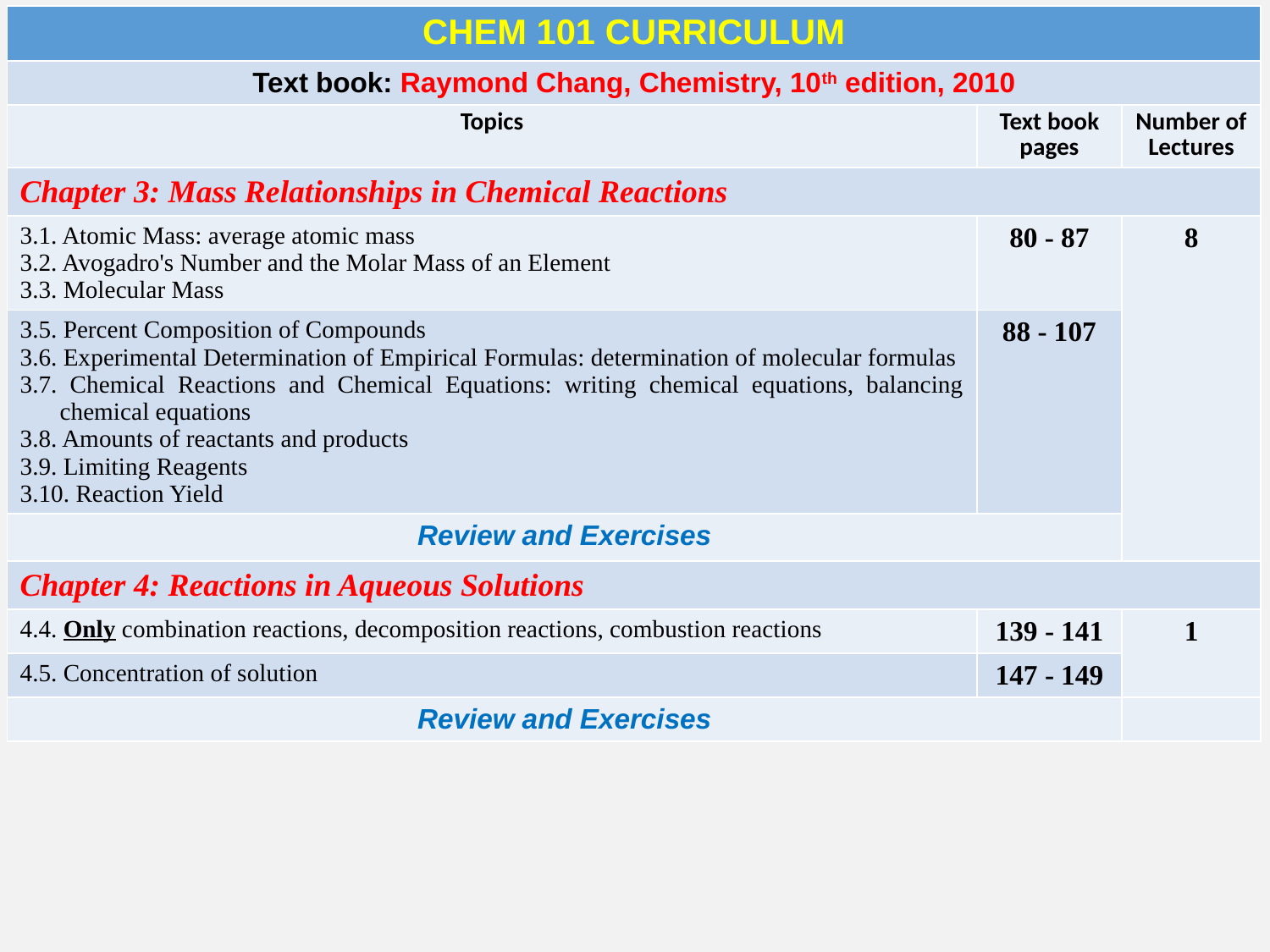

| CHEM 101 CURRICULUM |  |  |
| --- | --- | --- |
| Text book: Raymond Chang, Chemistry, 10th edition, 2010 |  |  |
| Topics | Text book pages | Number of Lectures |
| Chapter 3: Mass Relationships in Chemical Reactions |  |  |
| 3.1. Atomic Mass: average atomic mass 3.2. Avogadro's Number and the Molar Mass of an Element 3.3. Molecular Mass | 80 - 87 | 8 |
| 3.5. Percent Composition of Compounds 3.6. Experimental Determination of Empirical Formulas: determination of molecular formulas 3.7. Chemical Reactions and Chemical Equations: writing chemical equations, balancing chemical equations 3.8. Amounts of reactants and products 3.9. Limiting Reagents 3.10. Reaction Yield | 88 - 107 |  |
| Review and Exercises |  |  |
| Chapter 4: Reactions in Aqueous Solutions |  |  |
| 4.4. Only combination reactions, decomposition reactions, combustion reactions | 139 - 141 | 1 |
| 4.5. Concentration of solution | 147 - 149 |  |
| Review and Exercises |  |  |